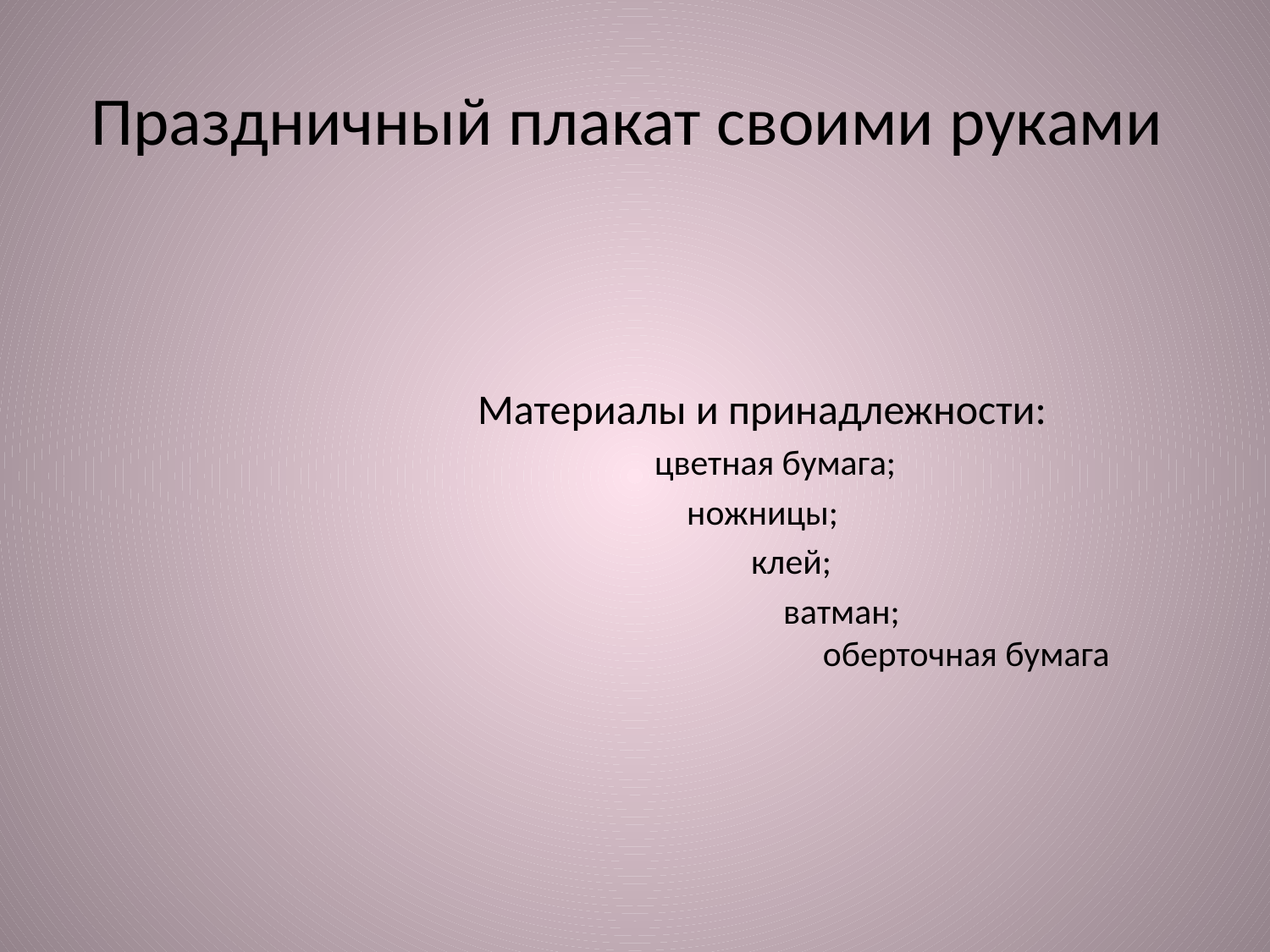

# Праздничный плакат своими руками
Материалы и принадлежности:
                      цветная бумага;
                          ножницы;
                                  клей;
                                      ватман;
                                           оберточная бумага